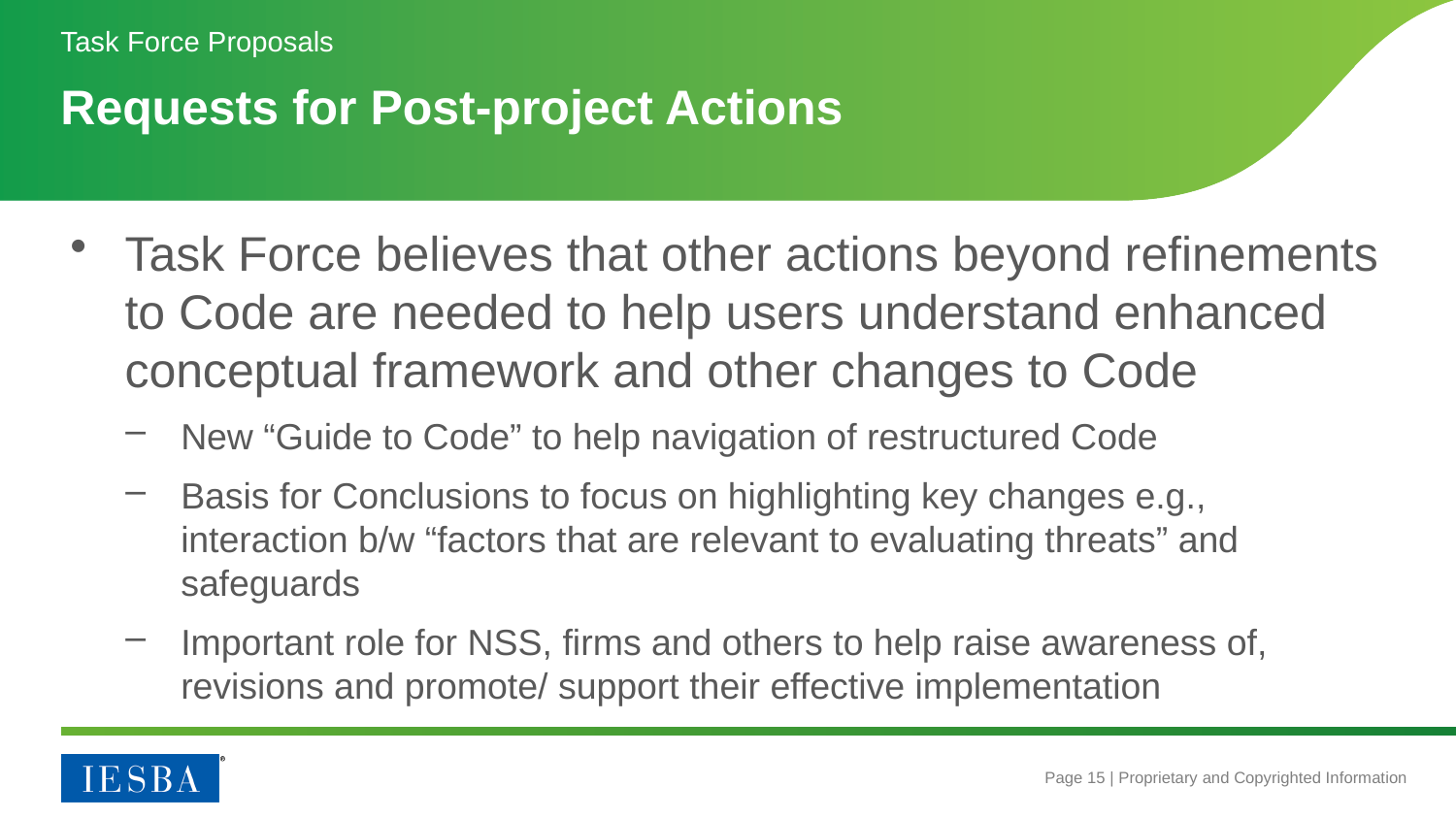

Task Force Proposals
# Requests for Post-project Actions
Task Force believes that other actions beyond refinements to Code are needed to help users understand enhanced conceptual framework and other changes to Code
New “Guide to Code” to help navigation of restructured Code
Basis for Conclusions to focus on highlighting key changes e.g.,  interaction b/w “factors that are relevant to evaluating threats” and safeguards
Important role for NSS, firms and others to help raise awareness of, revisions and promote/ support their effective implementation